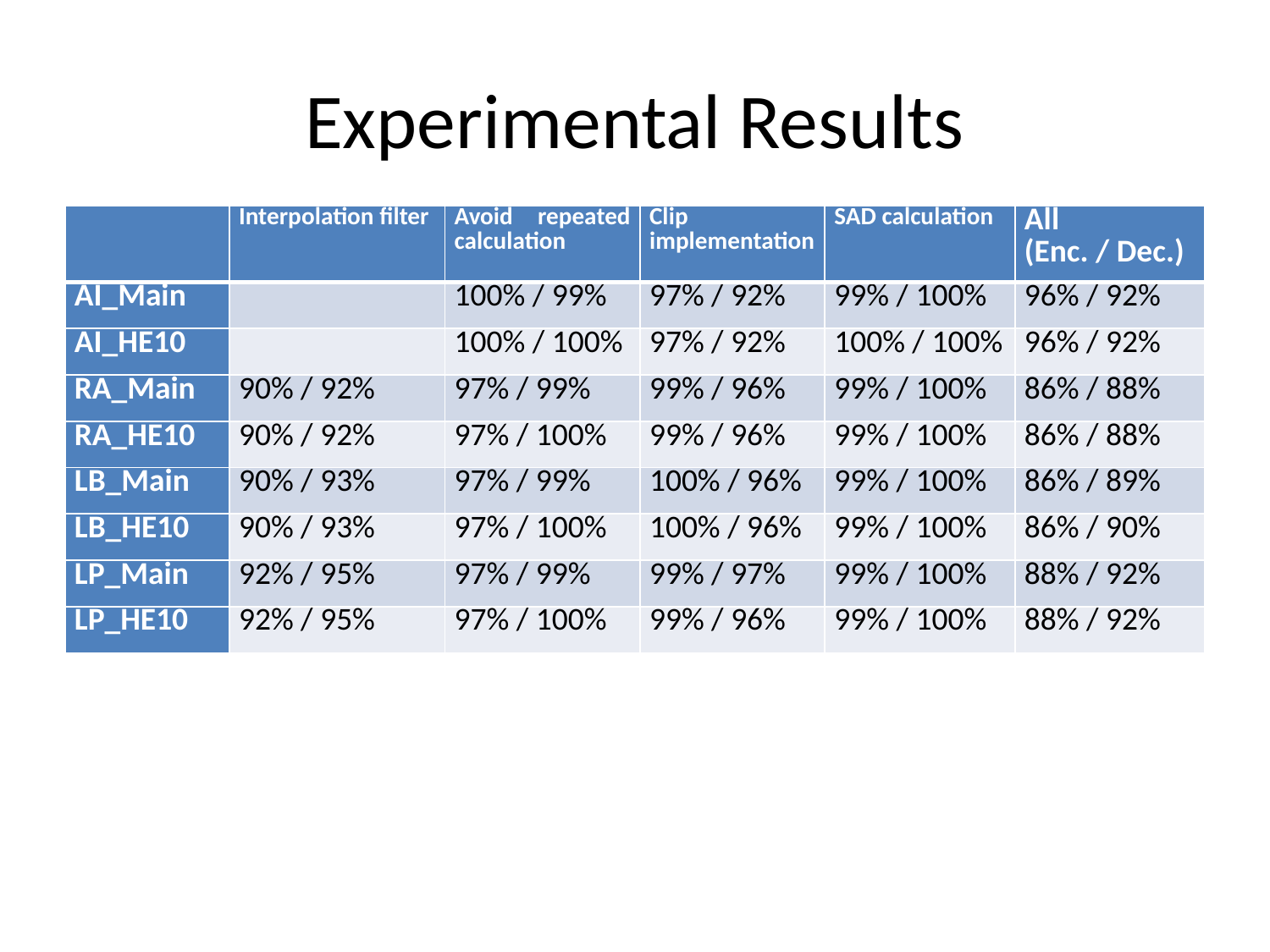

# Experimental Results
|  | Interpolation filter | Avoid repeated calculation | Clip implementation | SAD calculation | All (Enc. / Dec.) |
| --- | --- | --- | --- | --- | --- |
| AI\_Main |  | 100% / 99% | 97% / 92% | 99% / 100% | 96% / 92% |
| AI\_HE10 |  | 100% / 100% | 97% / 92% | 100% / 100% | 96% / 92% |
| RA\_Main | 90% / 92% | 97% / 99% | 99% / 96% | 99% / 100% | 86% / 88% |
| RA\_HE10 | 90% / 92% | 97% / 100% | 99% / 96% | 99% / 100% | 86% / 88% |
| LB\_Main | 90% / 93% | 97% / 99% | 100% / 96% | 99% / 100% | 86% / 89% |
| LB\_HE10 | 90% / 93% | 97% / 100% | 100% / 96% | 99% / 100% | 86% / 90% |
| LP\_Main | 92% / 95% | 97% / 99% | 99% / 97% | 99% / 100% | 88% / 92% |
| LP\_HE10 | 92% / 95% | 97% / 100% | 99% / 96% | 99% / 100% | 88% / 92% |